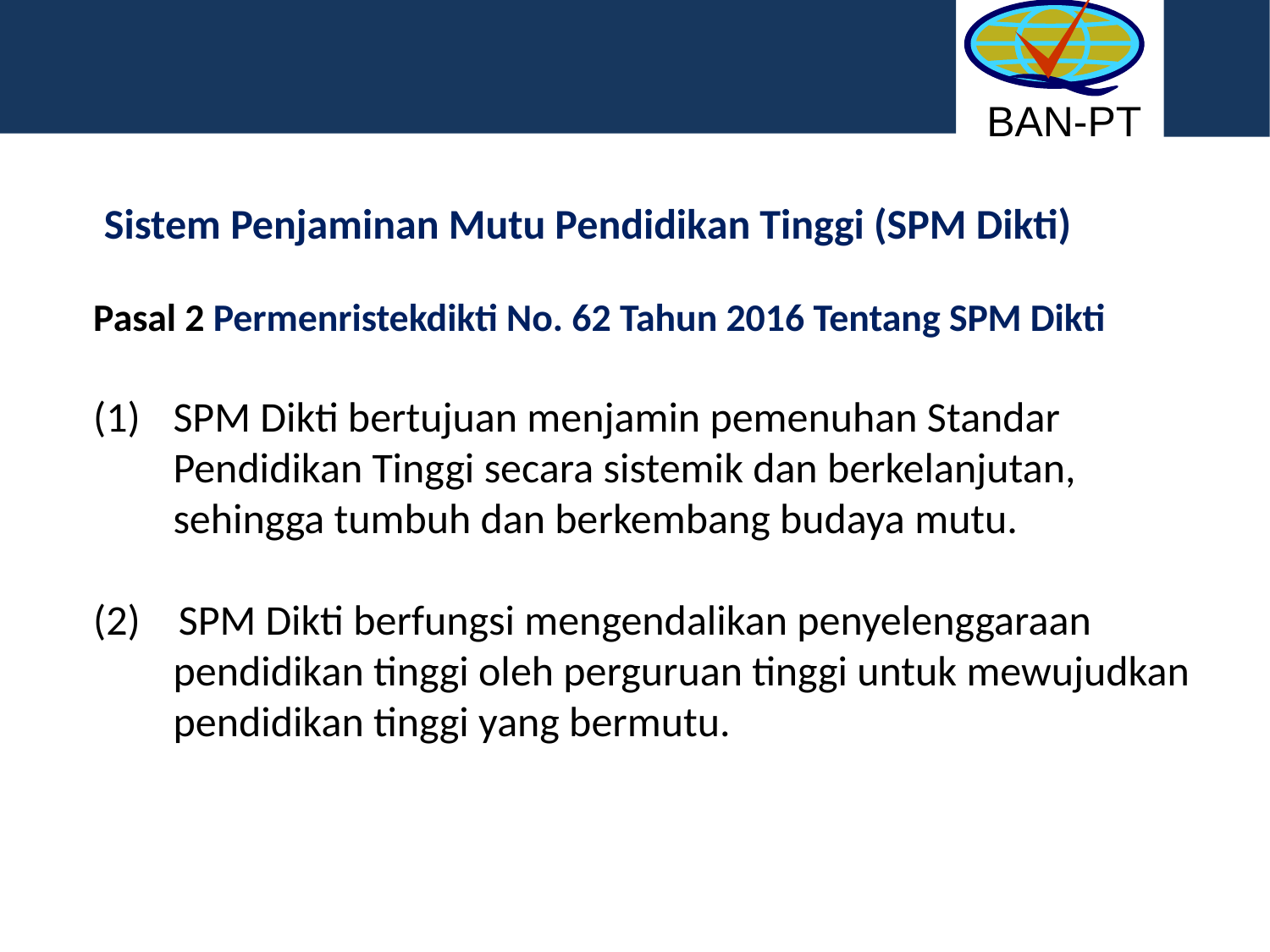

BAN-PT

Sistem Penjaminan Mutu Pendidikan Tinggi (SPM Dikti)
Pasal 2 Permenristekdikti No. 62 Tahun 2016 Tentang SPM Dikti

SPM Dikti bertujuan menjamin pemenuhan Standar Pendidikan Tinggi secara sistemik dan berkelanjutan, sehingga tumbuh dan berkembang budaya mutu.

(2)    SPM Dikti berfungsi mengendalikan penyelenggaraan pendidikan tinggi oleh perguruan tinggi untuk mewujudkan pendidikan tinggi yang bermutu.